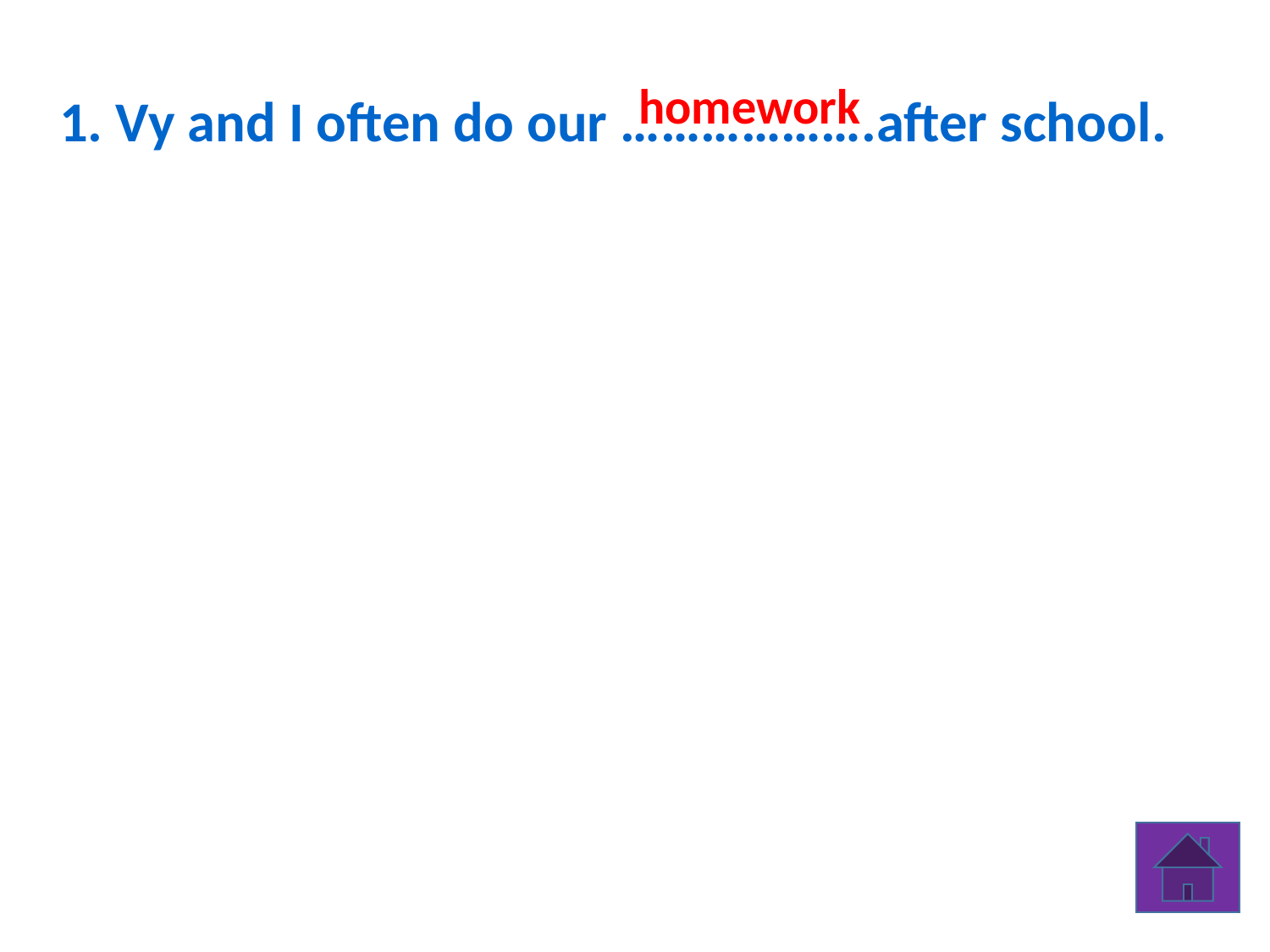

homework
1. Vy and I often do our ……………….after school.